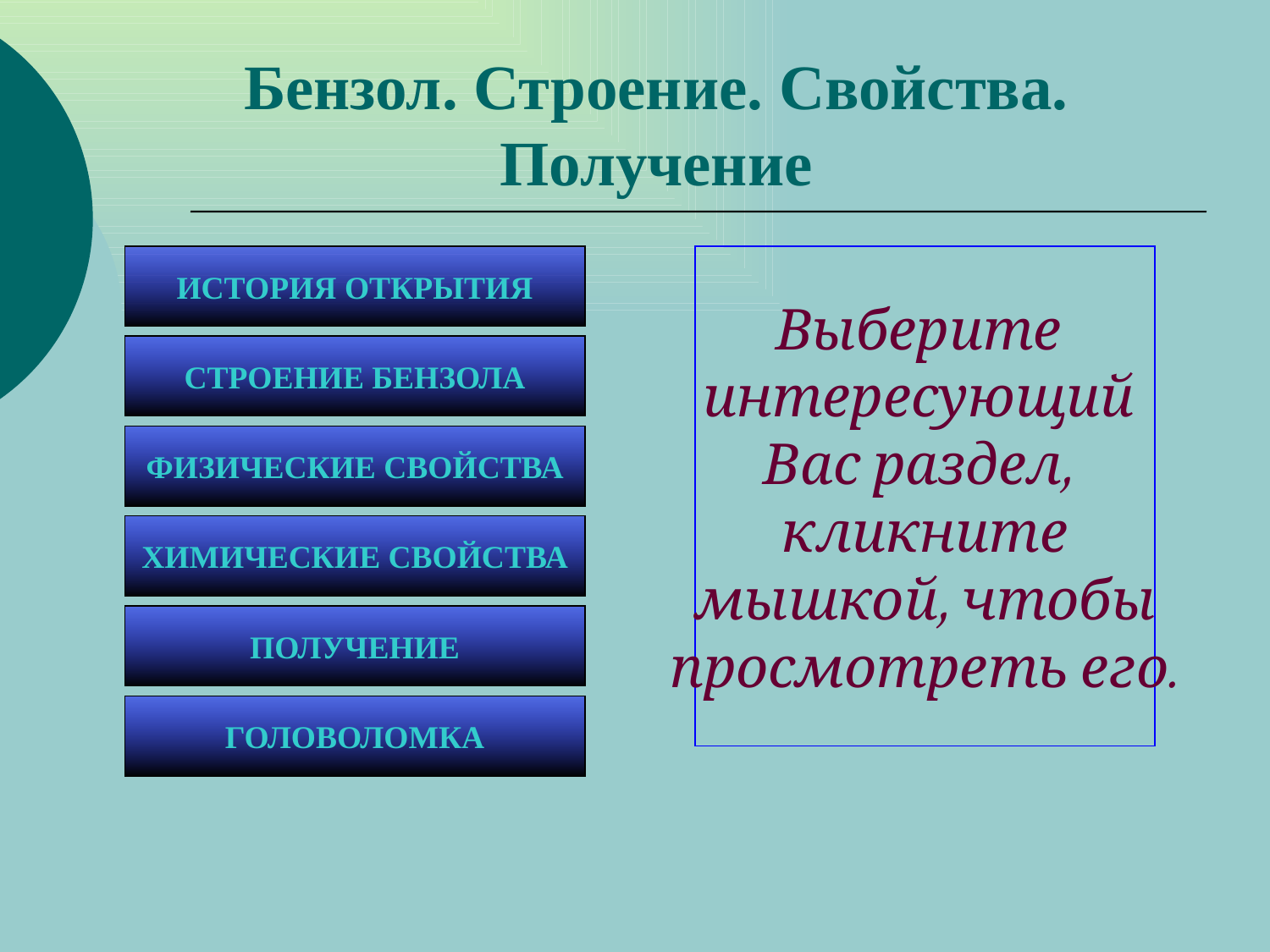

Бензол. Строение. Свойства. Получение
ИСТОРИЯ ОТКРЫТИЯ
Выберите
интересующий
Вас раздел,
кликните
мышкой, чтобы
просмотреть его.
СТРОЕНИЕ БЕНЗОЛА
ФИЗИЧЕСКИЕ СВОЙСТВА
ХИМИЧЕСКИЕ СВОЙСТВА
ПОЛУЧЕНИЕ
ГОЛОВОЛОМКА